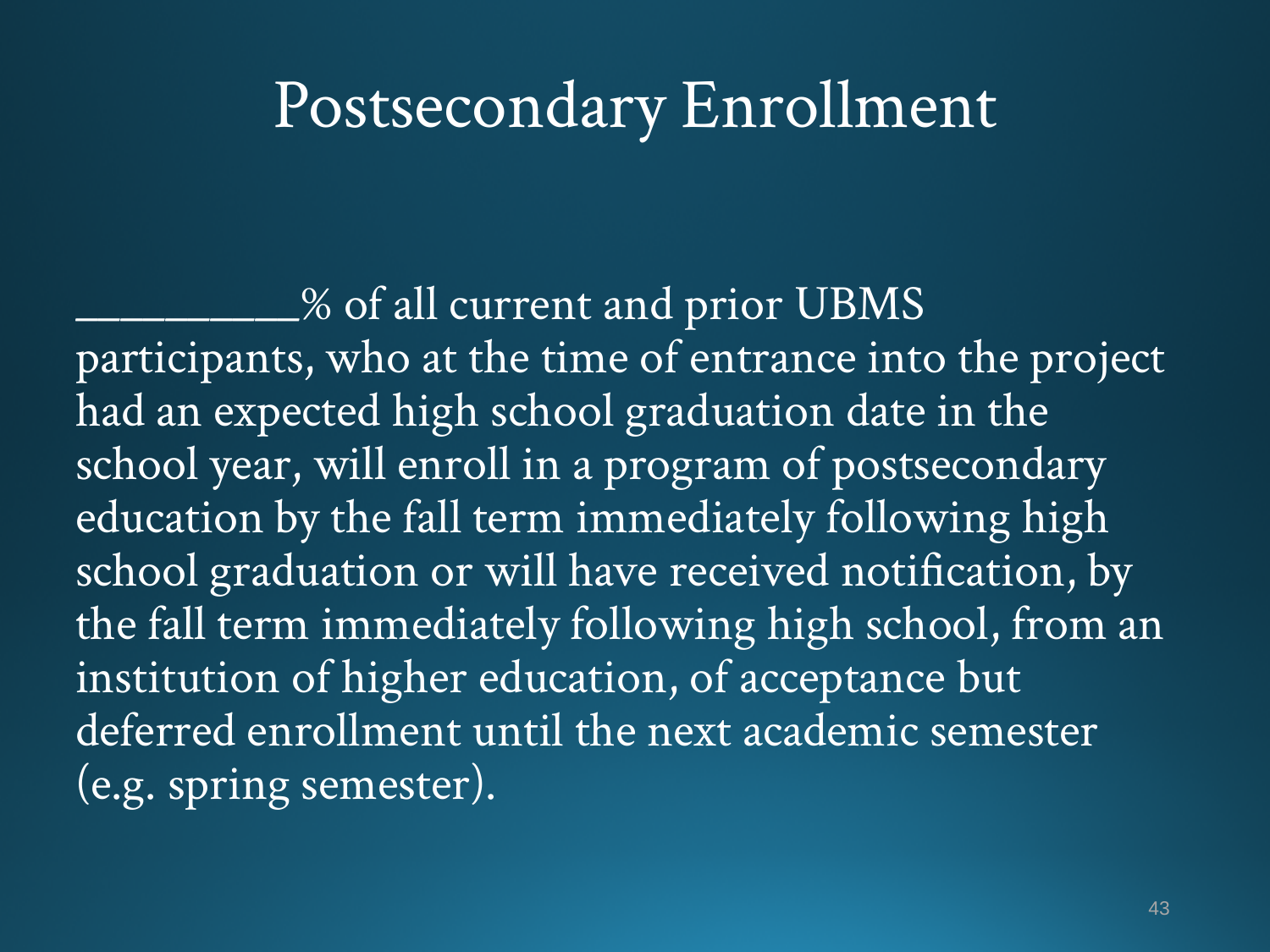

# Postsecondary Enrollment
	__________% of all current and prior UBMS participants, who at the time of entrance into the project had an expected high school graduation date in the school year, will enroll in a program of postsecondary education by the fall term immediately following high school graduation or will have received notification, by the fall term immediately following high school, from an institution of higher education, of acceptance but deferred enrollment until the next academic semester (e.g. spring semester).
43